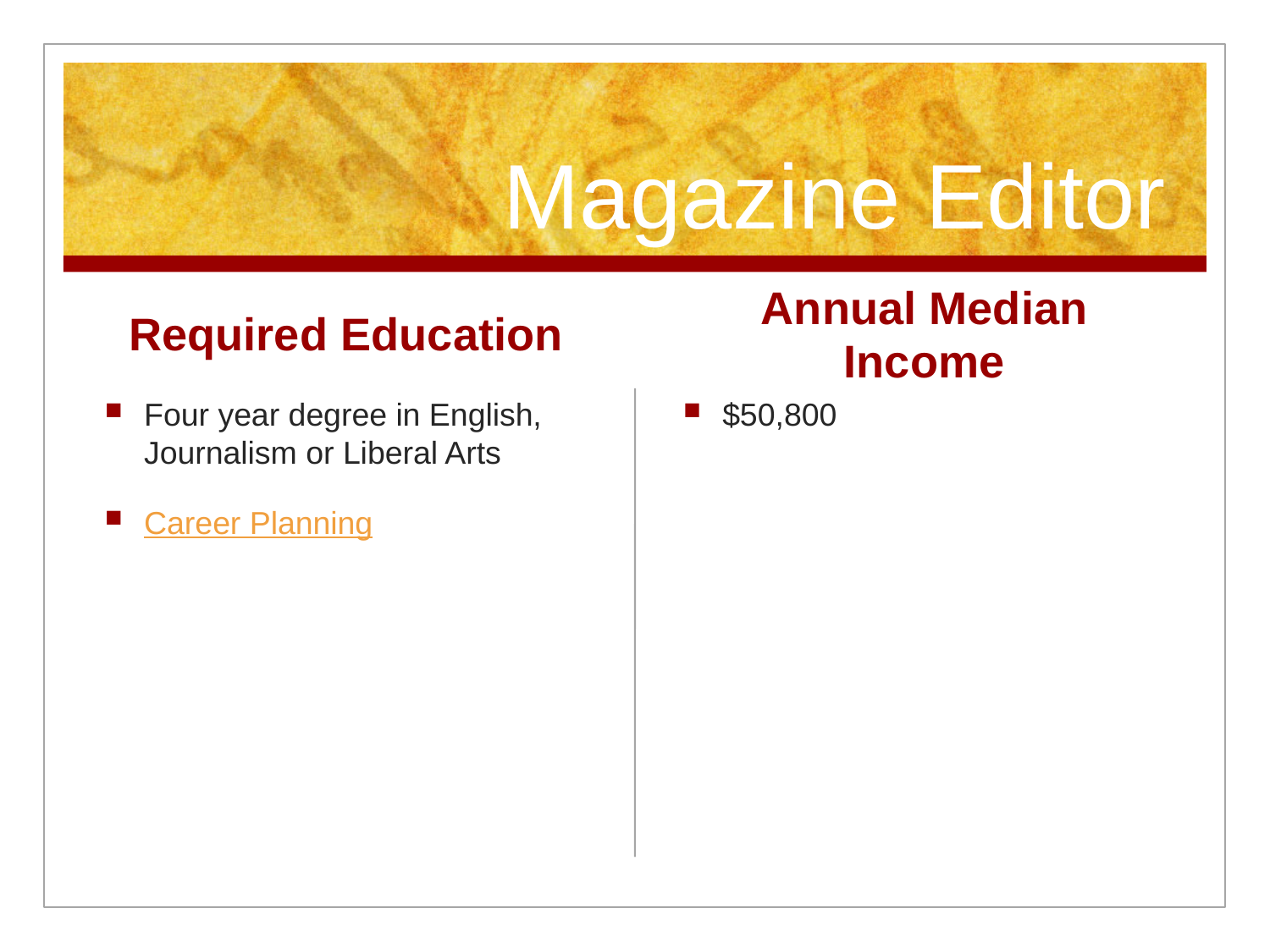

# Magazine Editor
Required Education
Annual Median Income
Four year degree in English, Journalism or Liberal Arts
Career Planning
$50,800